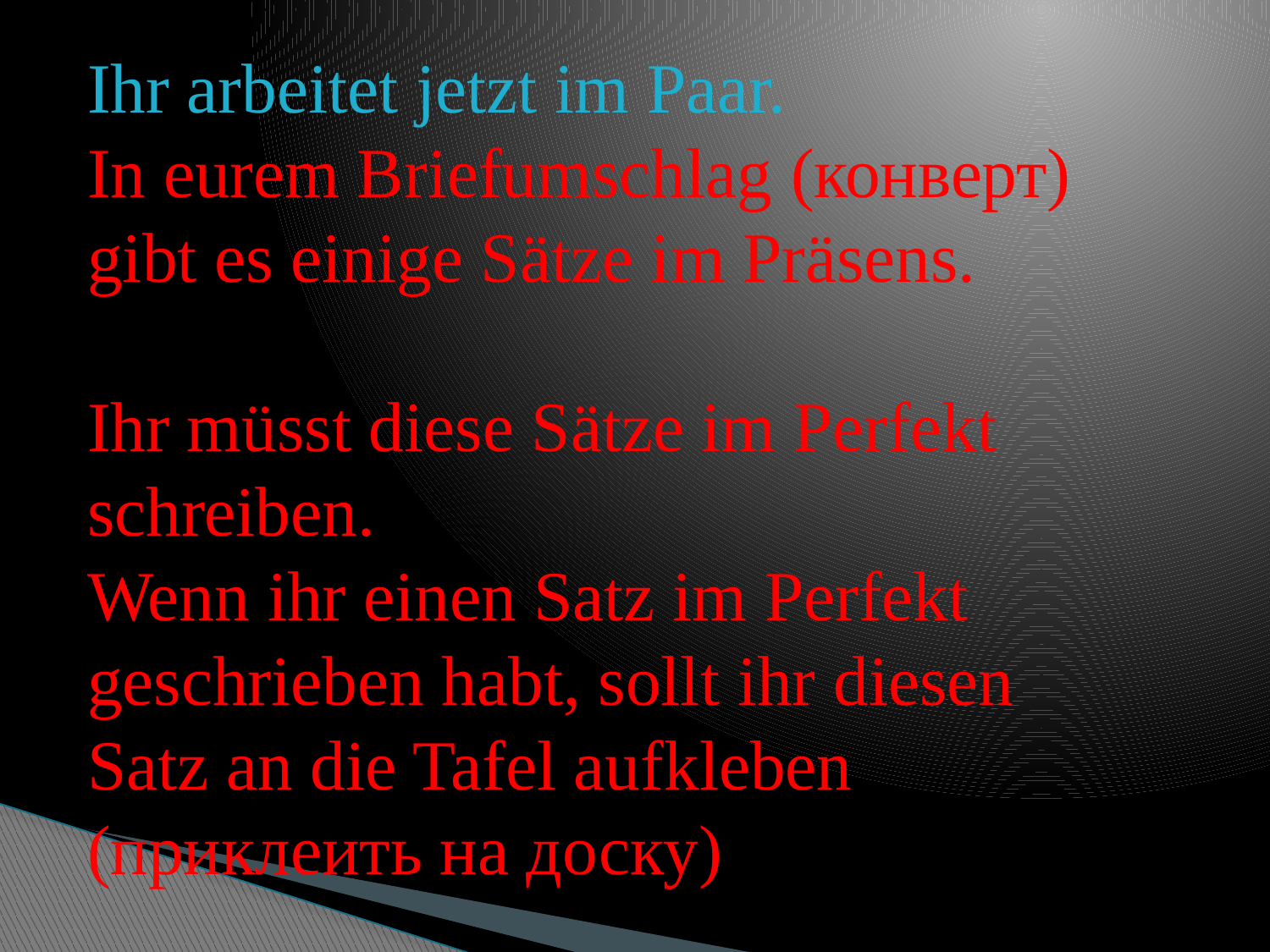

Ihr arbeitet jetzt im Paar.
In eurem Briefumschlag (конверт) gibt es einige Sätze im Präsens.

Ihr müsst diese Sätze im Perfekt schreiben.
Wenn ihr einen Satz im Perfekt geschrieben habt, sollt ihr diesen Satz an die Tafel aufkleben (приклеить на доску)